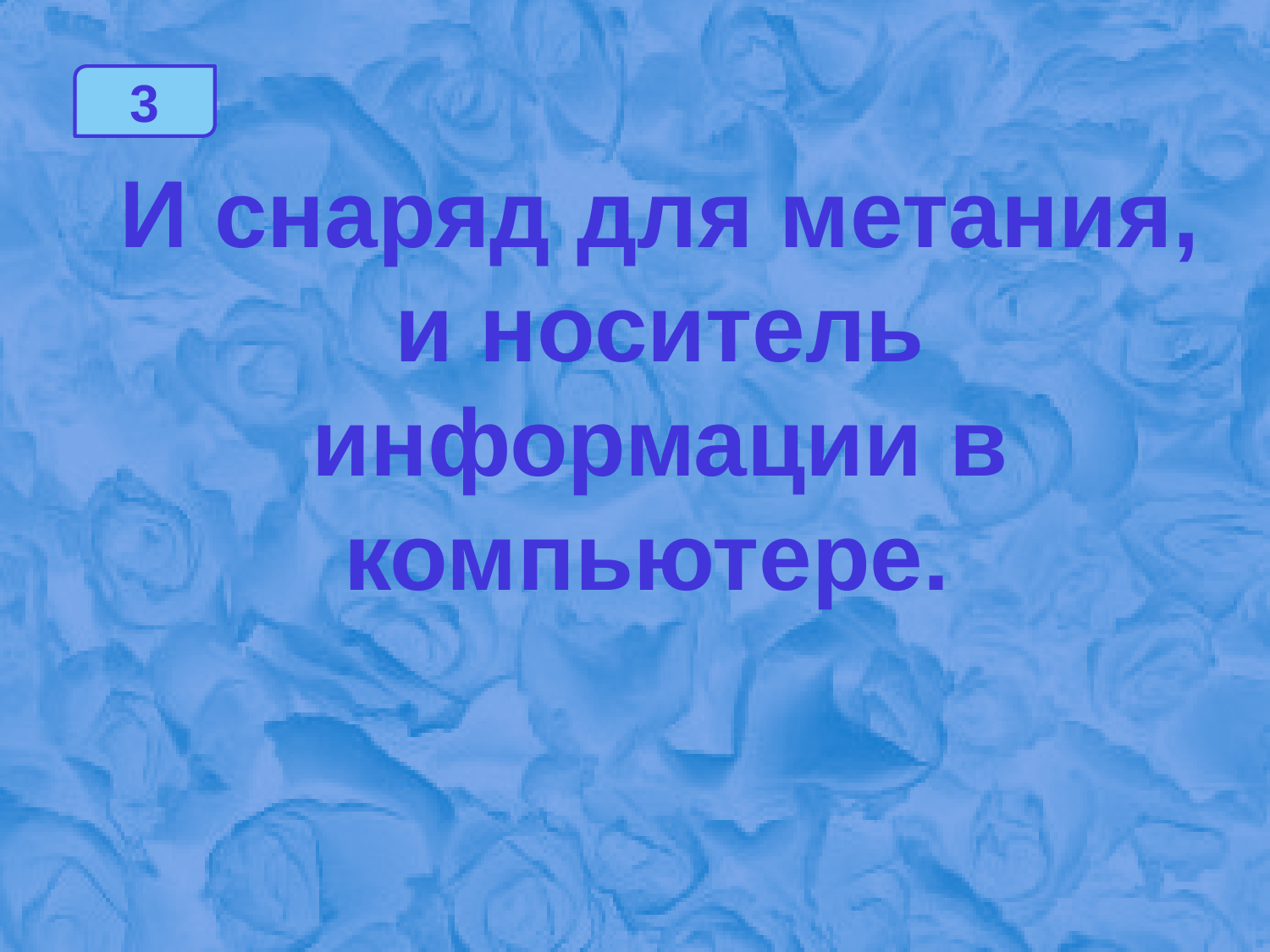

3
И снаряд для метания, и носитель информации в компьютере.